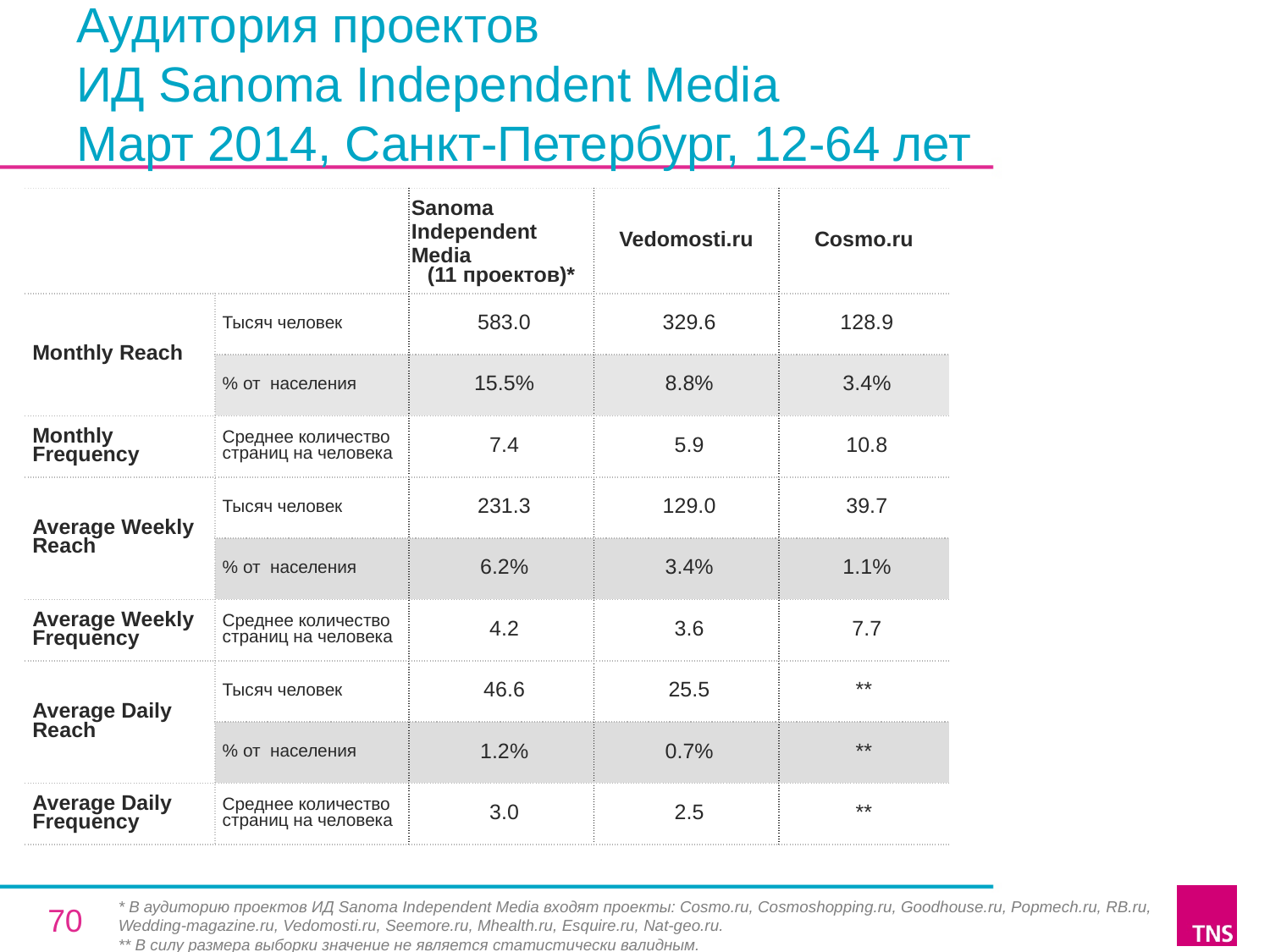

# Аудитория проектов ИД Sanoma Independent Media Март 2014, Санкт-Петербург, 12-64 лет
|  |  | Sanoma Independent Media (11 проектов)\* | Vedomosti.ru | Cosmo.ru |
| --- | --- | --- | --- | --- |
| Monthly Reach | Тысяч человек | 583.0 | 329.6 | 128.9 |
|  | % от населения | 15.5% | 8.8% | 3.4% |
| Monthly Frequency | Среднее количество страниц на человека | 7.4 | 5.9 | 10.8 |
| Average Weekly Reach | Тысяч человек | 231.3 | 129.0 | 39.7 |
|  | % от населения | 6.2% | 3.4% | 1.1% |
| Average Weekly Frequency | Среднее количество страниц на человека | 4.2 | 3.6 | 7.7 |
| Average Daily Reach | Тысяч человек | 46.6 | 25.5 | \*\* |
|  | % от населения | 1.2% | 0.7% | \*\* |
| Average Daily Frequency | Среднее количество страниц на человека | 3.0 | 2.5 | \*\* |
* В аудиторию проектов ИД Sanoma Independent Media входят проекты: Cosmo.ru, Cosmoshopping.ru, Goodhouse.ru, Popmech.ru, RB.ru, Wedding-magazine.ru, Vedomosti.ru, Seemore.ru, Mhealth.ru, Esquire.ru, Nat-geo.ru.
** В силу размера выборки значение не является статистически валидным.
70